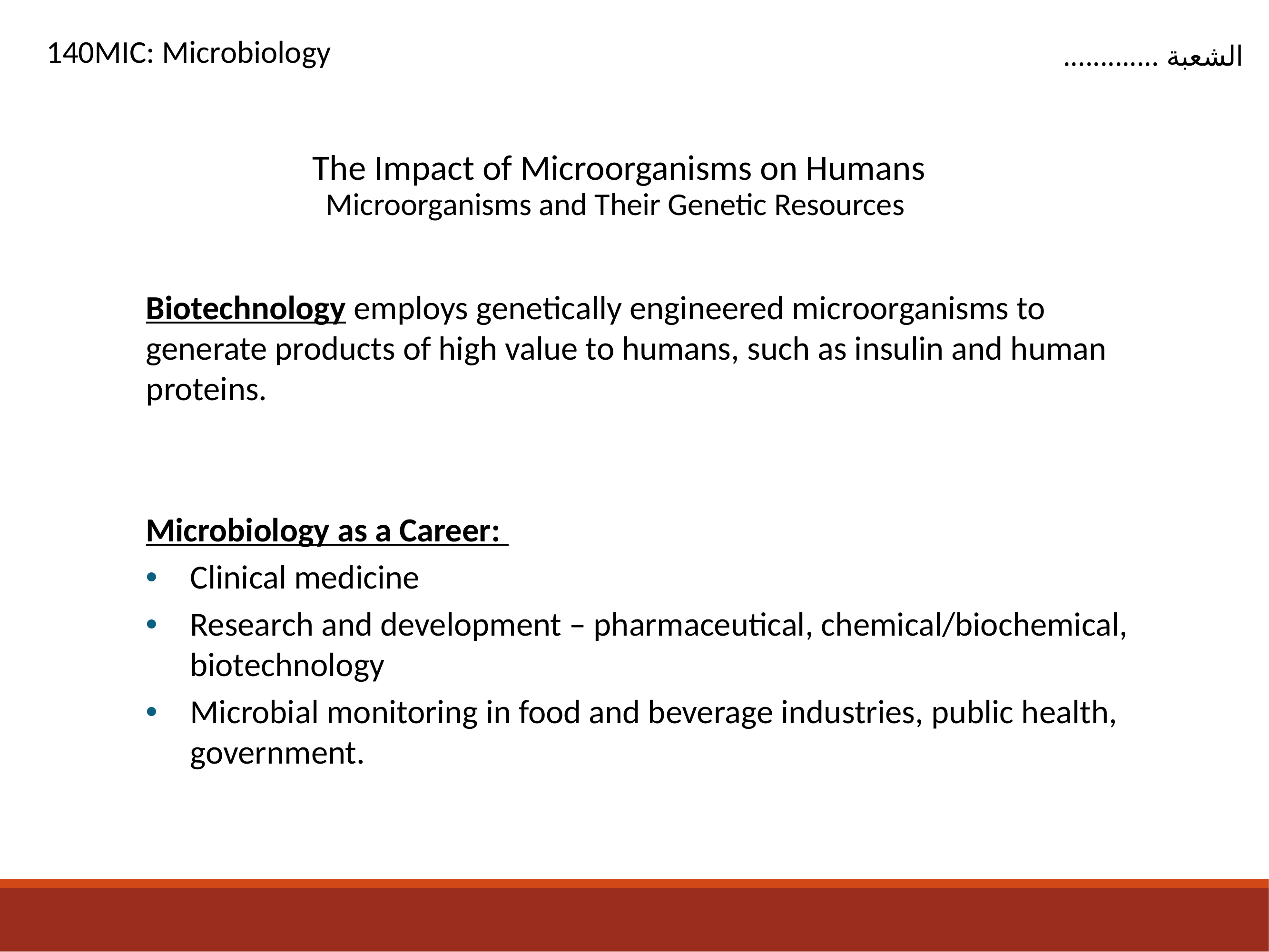

140MIC: Microbiology
الشعبة .............
The Impact of Microorganisms on Humans
Microorganisms and Their Genetic Resources
Biotechnology employs genetically engineered microorganisms to generate products of high value to humans, such as insulin and human proteins.

Microbiology as a Career:
Clinical medicine
Research and development – pharmaceutical, chemical/biochemical, biotechnology
Microbial monitoring in food and beverage industries, public health, government.